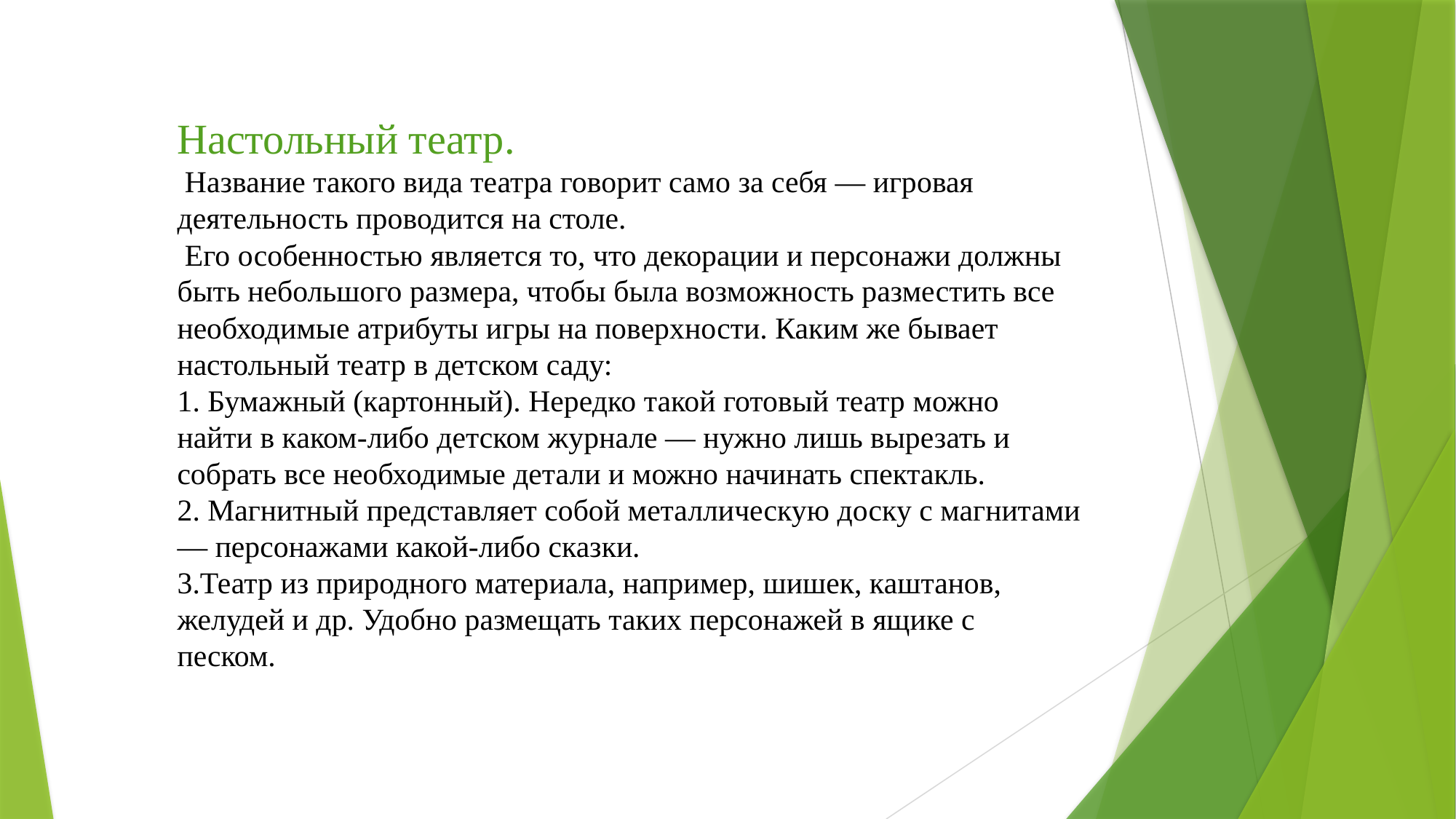

Настольный театр.
 Название такого вида театра говорит само за себя — игровая деятельность проводится на столе.
 Его особенностью является то, что декорации и персонажи должны быть небольшого размера, чтобы была возможность разместить все необходимые атрибуты игры на поверхности. Каким же бывает настольный театр в детском саду:
1. Бумажный (картонный). Нередко такой готовый театр можно найти в каком-либо детском журнале — нужно лишь вырезать и собрать все необходимые детали и можно начинать спектакль.
2. Магнитный представляет собой металлическую доску с магнитами — персонажами какой-либо сказки.
3.Театр из природного материала, например, шишек, каштанов, желудей и др. Удобно размещать таких персонажей в ящике с песком.